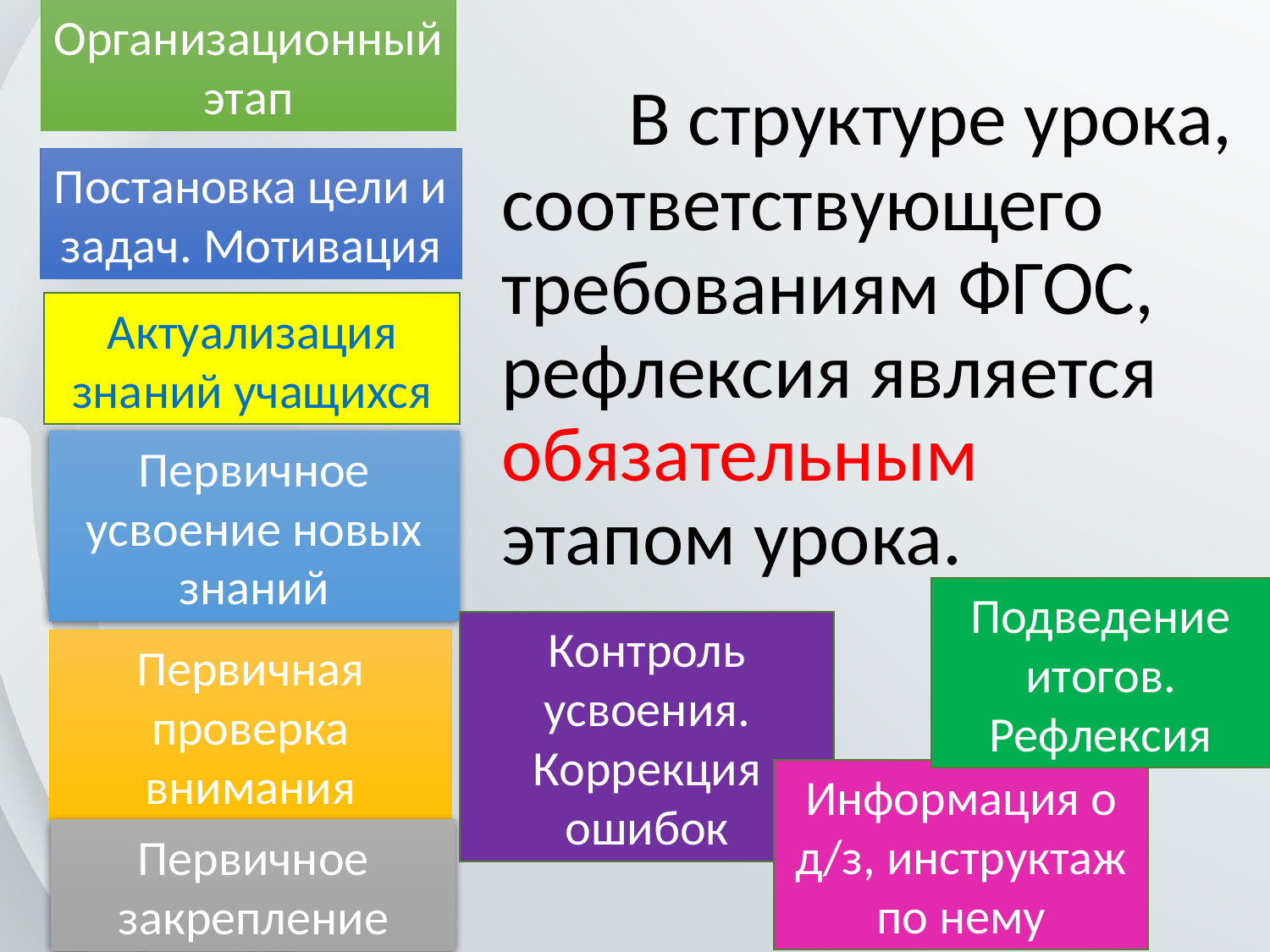

Организационный этап
# В структуре урока, соответствующего требованиям ФГОС, рефлексия является обязательным  этапом урока.
Постановка цели и задач. Мотивация
Актуализация знаний учащихся
Первичное усвоение новых знаний
Подведение итогов.
Рефлексия
Контроль усвоения. Коррекция ошибок
Первичная проверка внимания
Информация о д/з, инструктаж по нему
Первичное закрепление